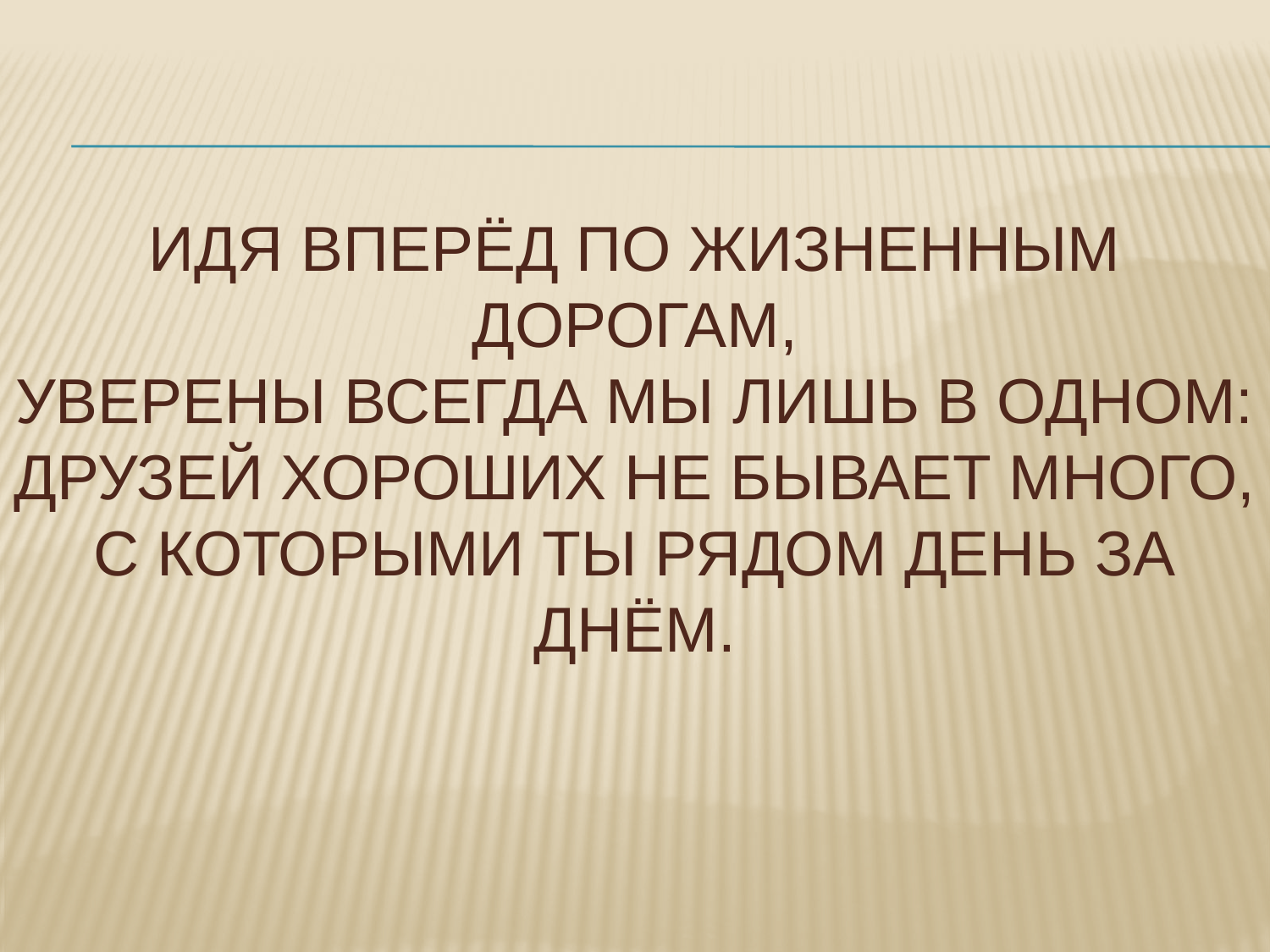

# Идя вперёд по жизненным дорогам, Уверены всегда мы лишь в одном: Друзей хороших не бывает много, С которыми ты рядом день за днём.